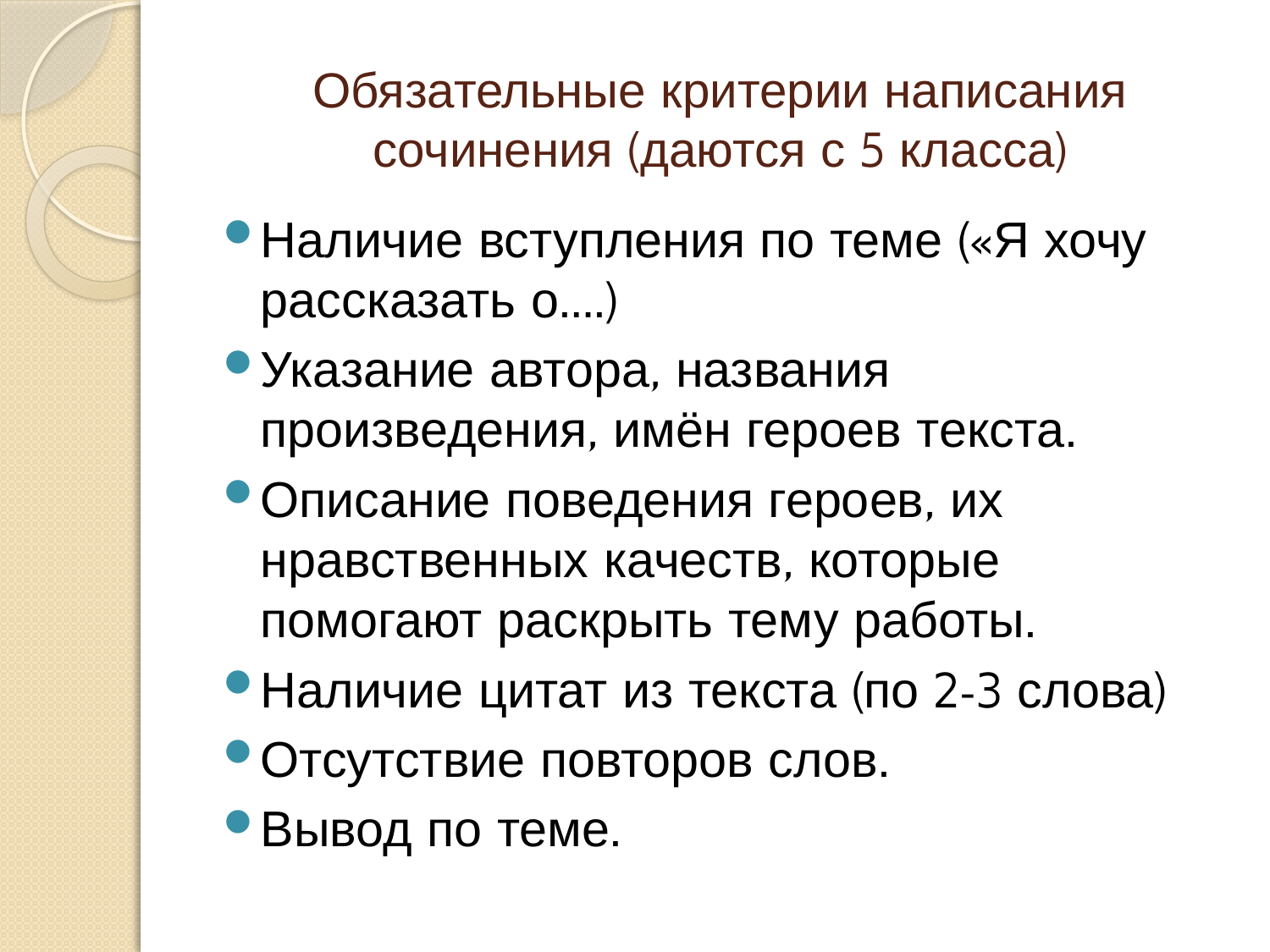

# Обязательные критерии написания сочинения (даются с 5 класса)
Наличие вступления по теме («Я хочу рассказать о….)
Указание автора, названия произведения, имён героев текста.
Описание поведения героев, их нравственных качеств, которые помогают раскрыть тему работы.
Наличие цитат из текста (по 2-3 слова)
Отсутствие повторов слов.
Вывод по теме.